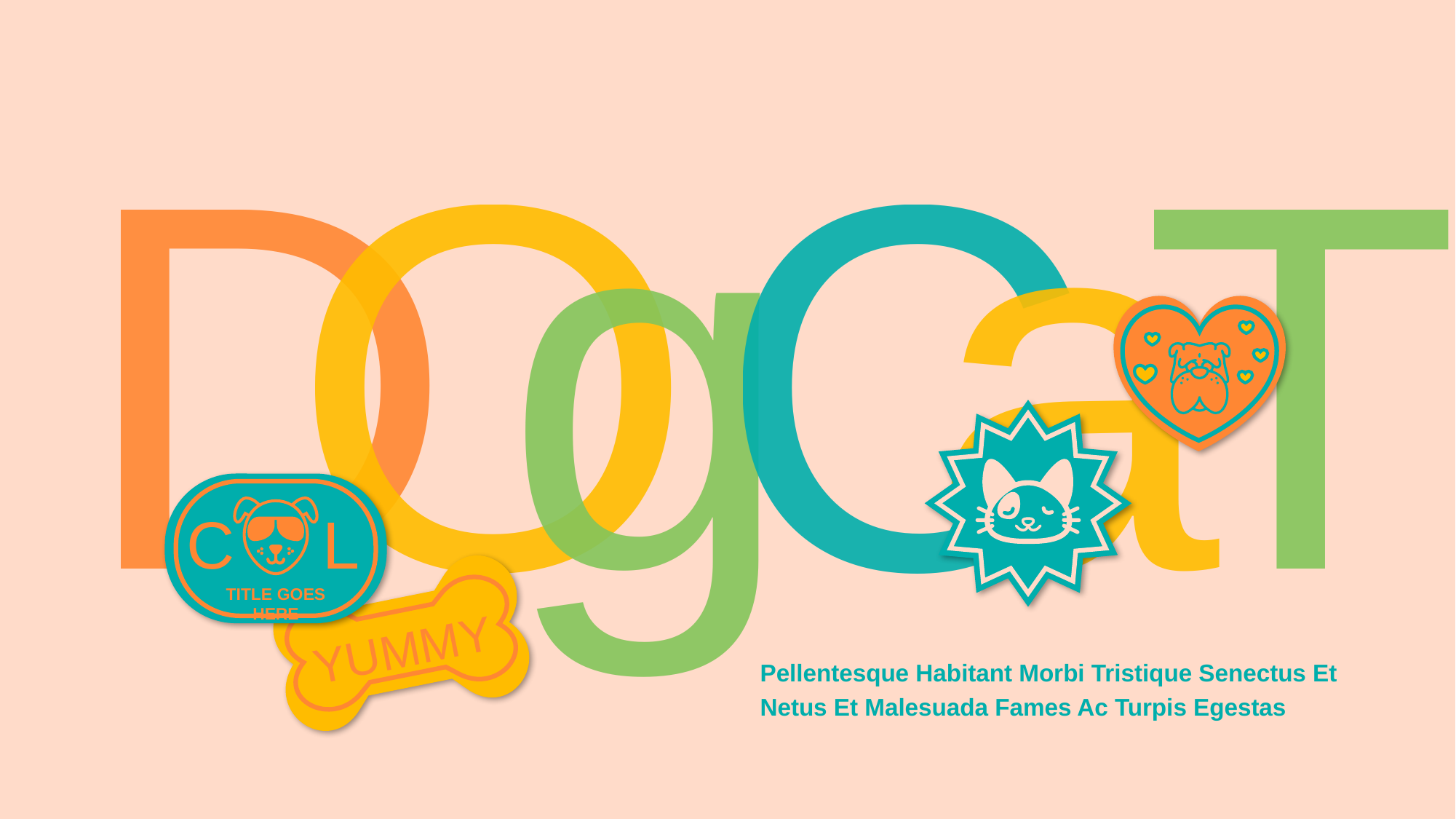

D
O
g
C
a
T

C

L
TITLE GOES HERE

YUMMY
Pellentesque Habitant Morbi Tristique Senectus Et Netus Et Malesuada Fames Ac Turpis Egestas